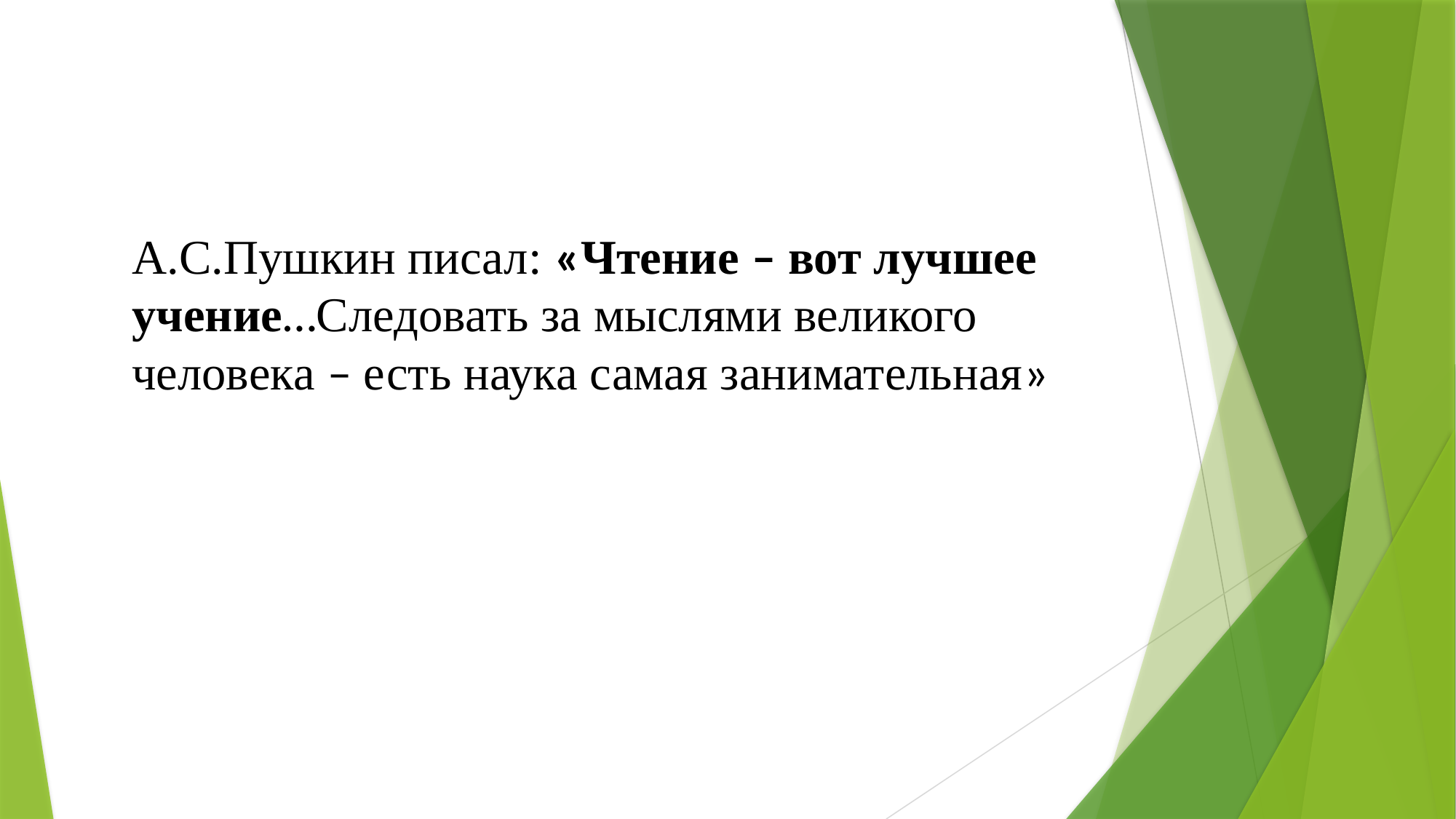

А.С.Пушкин писал: «Чтение – вот лучшее учение…Следовать за мыслями великого человека – есть наука самая занимательная»